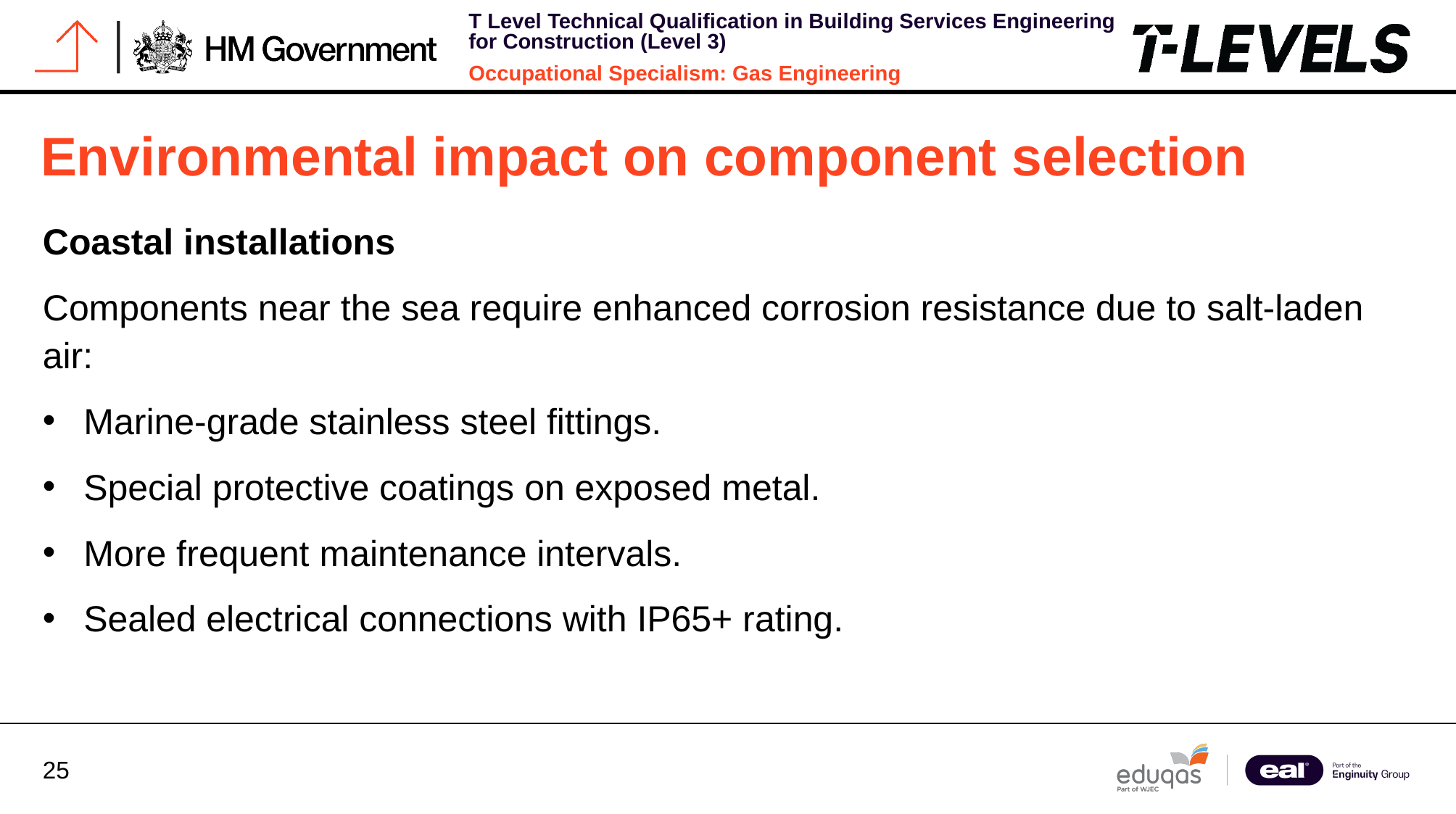

# Environmental impact on component selection
Coastal installations
Components near the sea require enhanced corrosion resistance due to salt-laden air:
Marine-grade stainless steel fittings.
Special protective coatings on exposed metal.
More frequent maintenance intervals.
Sealed electrical connections with IP65+ rating.